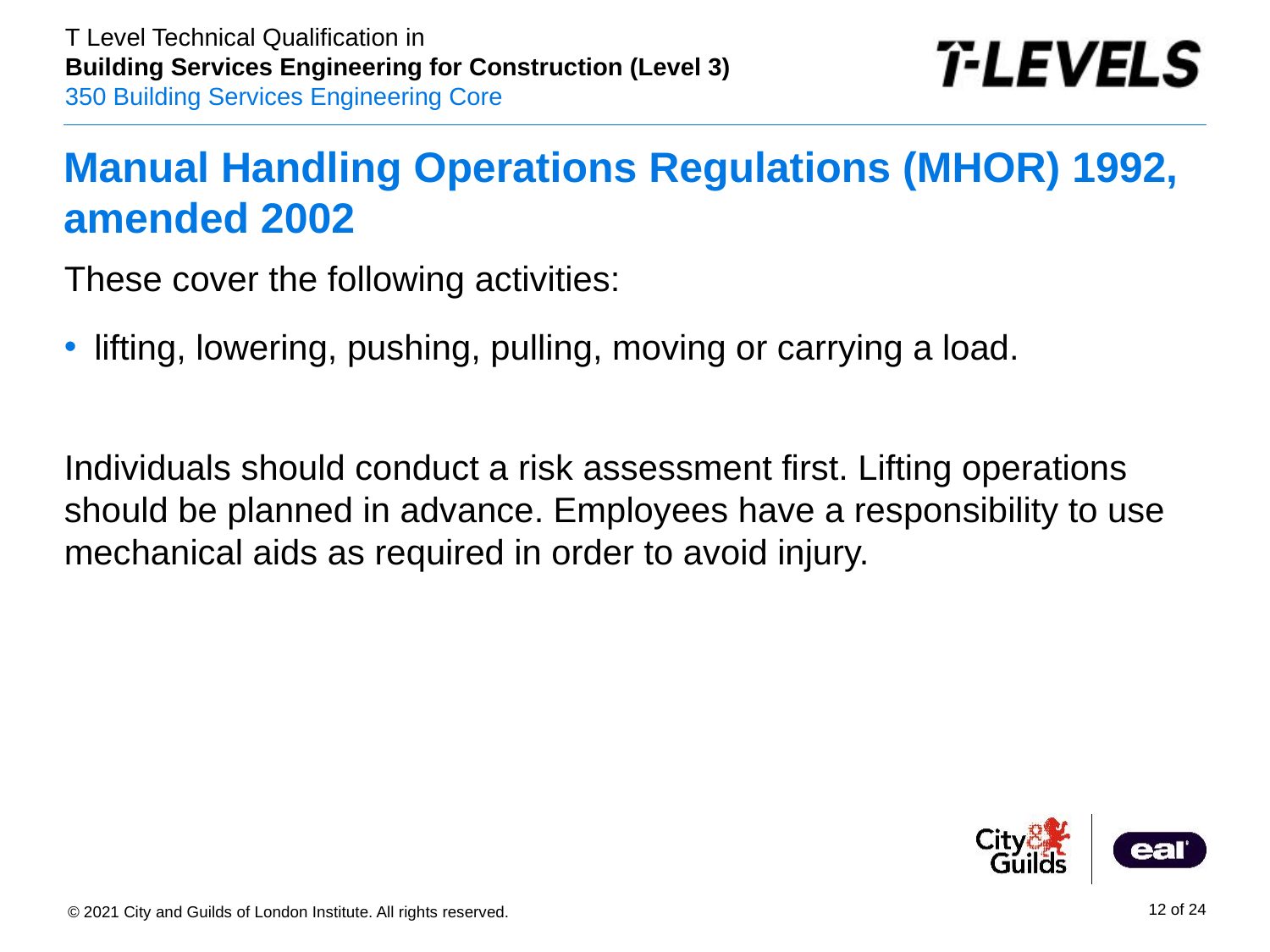

# Manual Handling Operations Regulations (MHOR) 1992, amended 2002
These cover the following activities:
lifting, lowering, pushing, pulling, moving or carrying a load.

Individuals should conduct a risk assessment first. Lifting operations should be planned in advance. Employees have a responsibility to use mechanical aids as required in order to avoid injury.